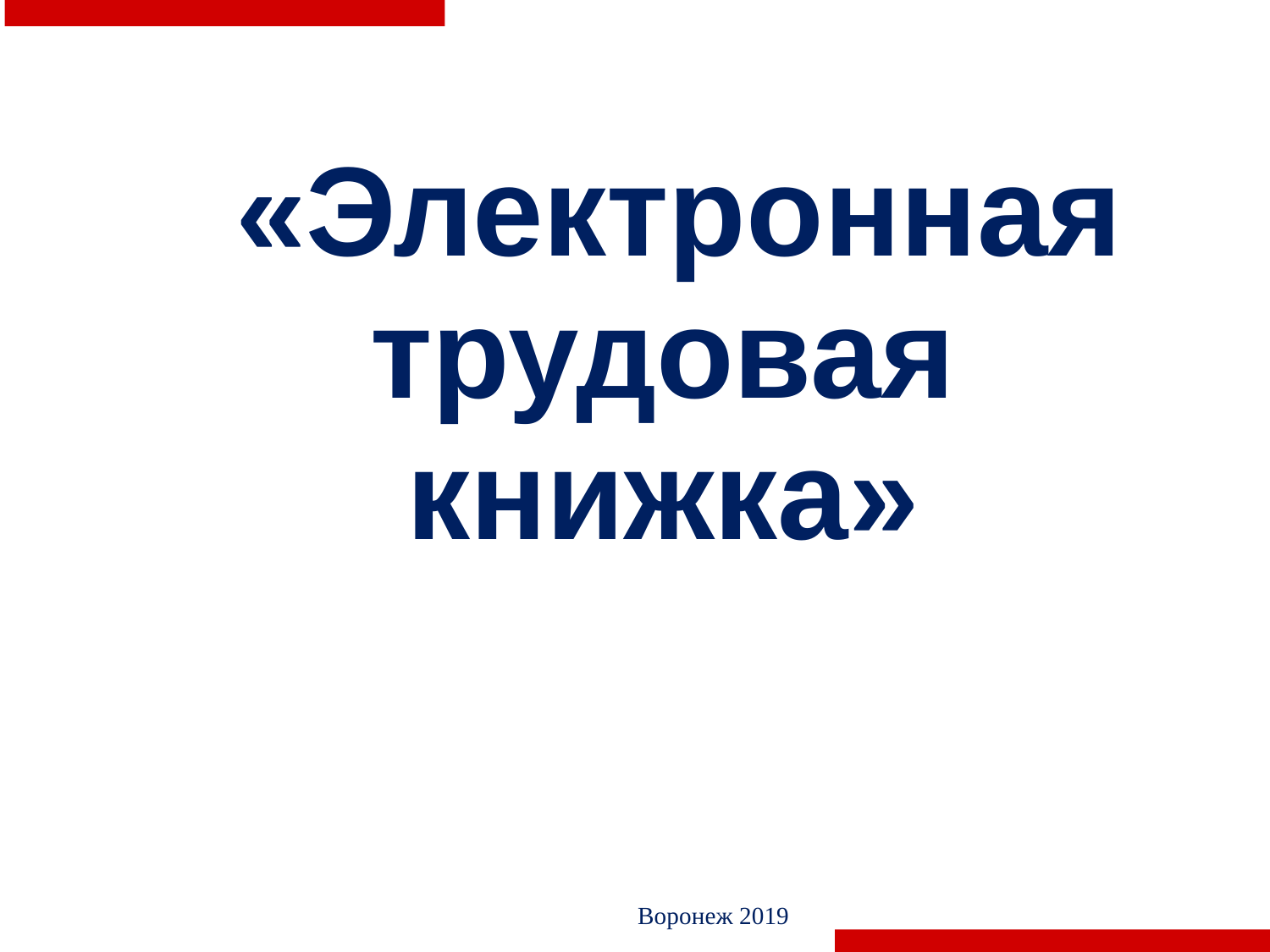

| «Электронная трудовая книжка» |
| --- |
Воронеж 2019